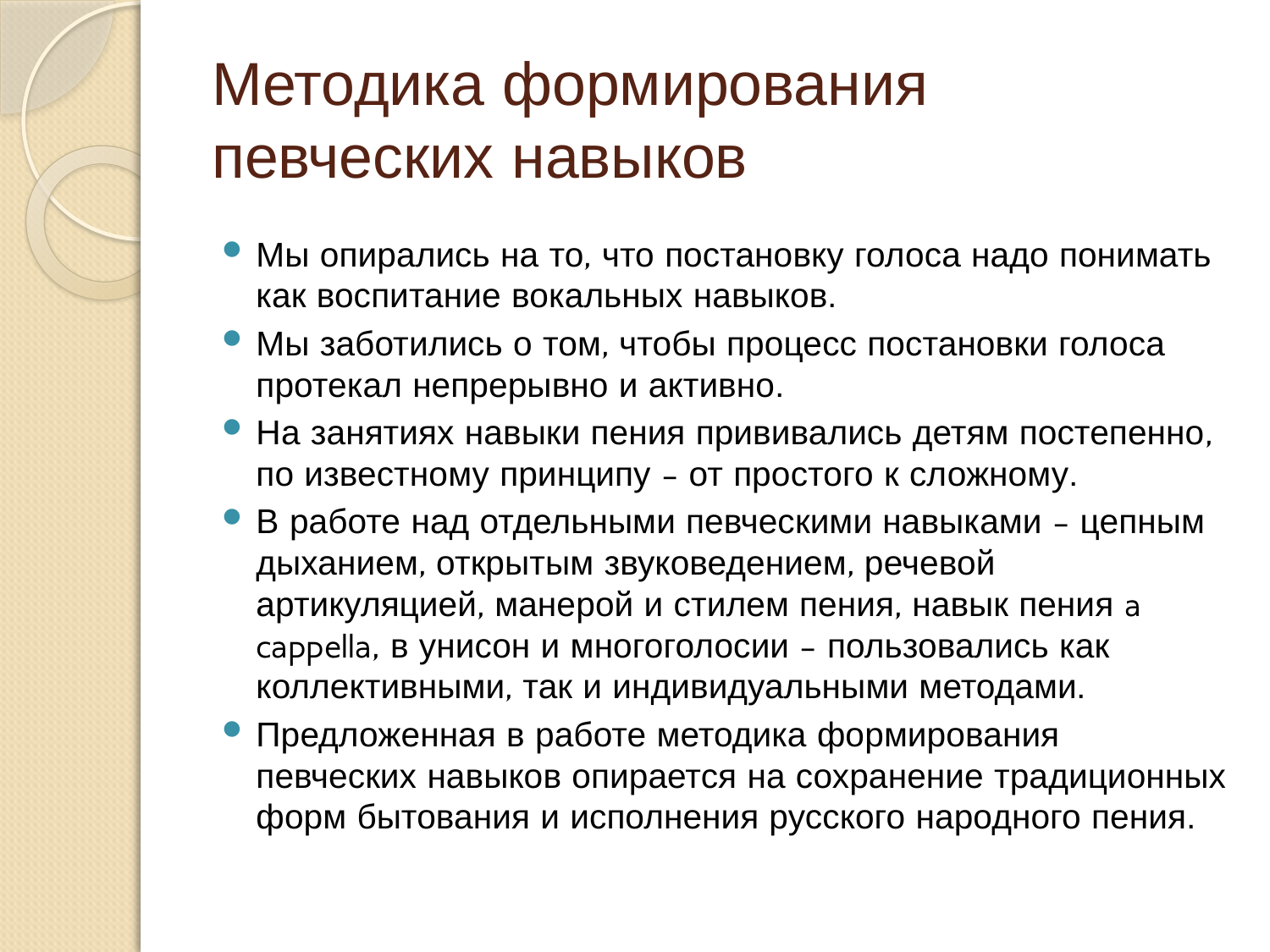

# Методика формирования певческих навыков
Мы опирались на то, что постановку голоса надо понимать как воспитание вокальных навыков.
Мы заботились о том, чтобы процесс постановки голоса протекал непрерывно и активно.
На занятиях навыки пения прививались детям постепенно, по известному принципу – от простого к сложному.
В работе над отдельными певческими навыками – цепным дыханием, открытым звуковедением, речевой артикуляцией, манерой и стилем пения, навык пения a cappella, в унисон и многоголосии – пользовались как коллективными, так и индивидуальными методами.
Предложенная в работе методика формирования певческих навыков опирается на сохранение традиционных форм бытования и исполнения русского народного пения.